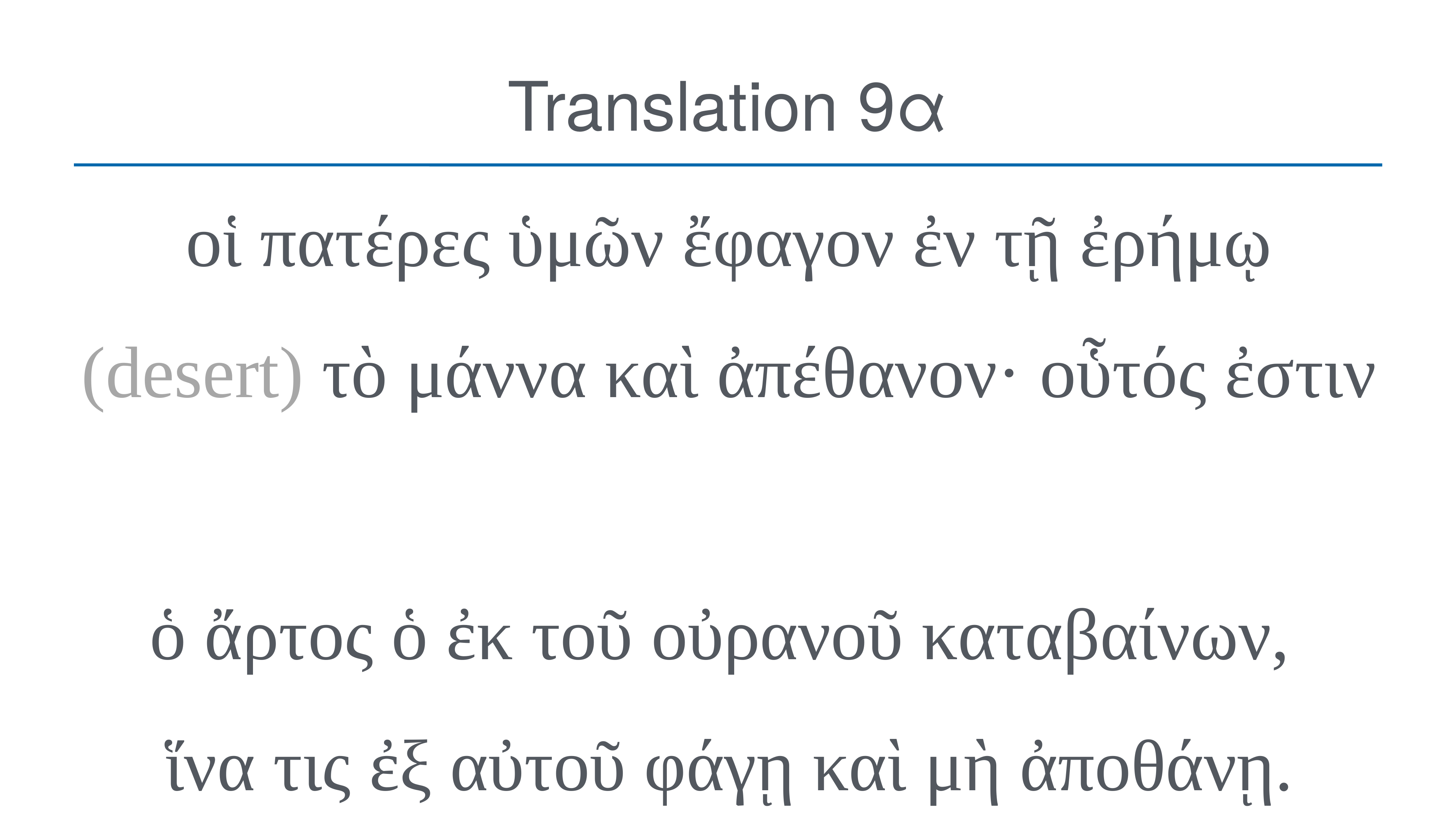

# Translation 9α
οἱ πατέρες ὑμῶν ἔφαγον ἐν τῇ ἐρήμῳ (desert) τὸ μάννα καὶ ἀπέθανον· οὗτός ἐστιν
ὁ ἄρτος ὁ ἐκ τοῦ οὐρανοῦ καταβαίνων,
ἵνα τις ἐξ αὐτοῦ φάγῃ καὶ μὴ ἀποθάνῃ.